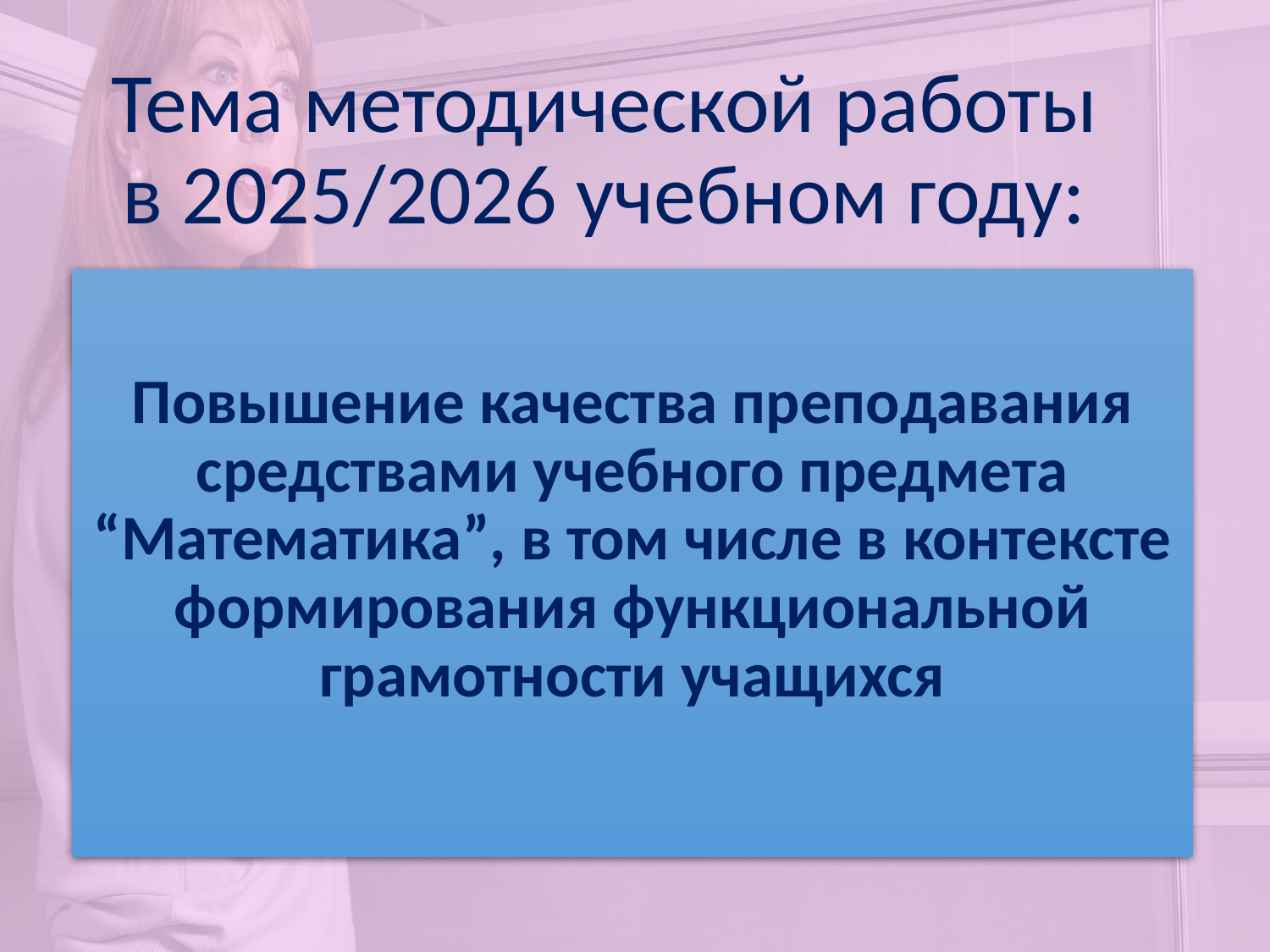

Тема методической работы
в 2025/2026 учебном году:

Повышение качества преподавания средствами учебного предмета “Математика”, в том числе в контексте формирования функциональной грамотности учащихся